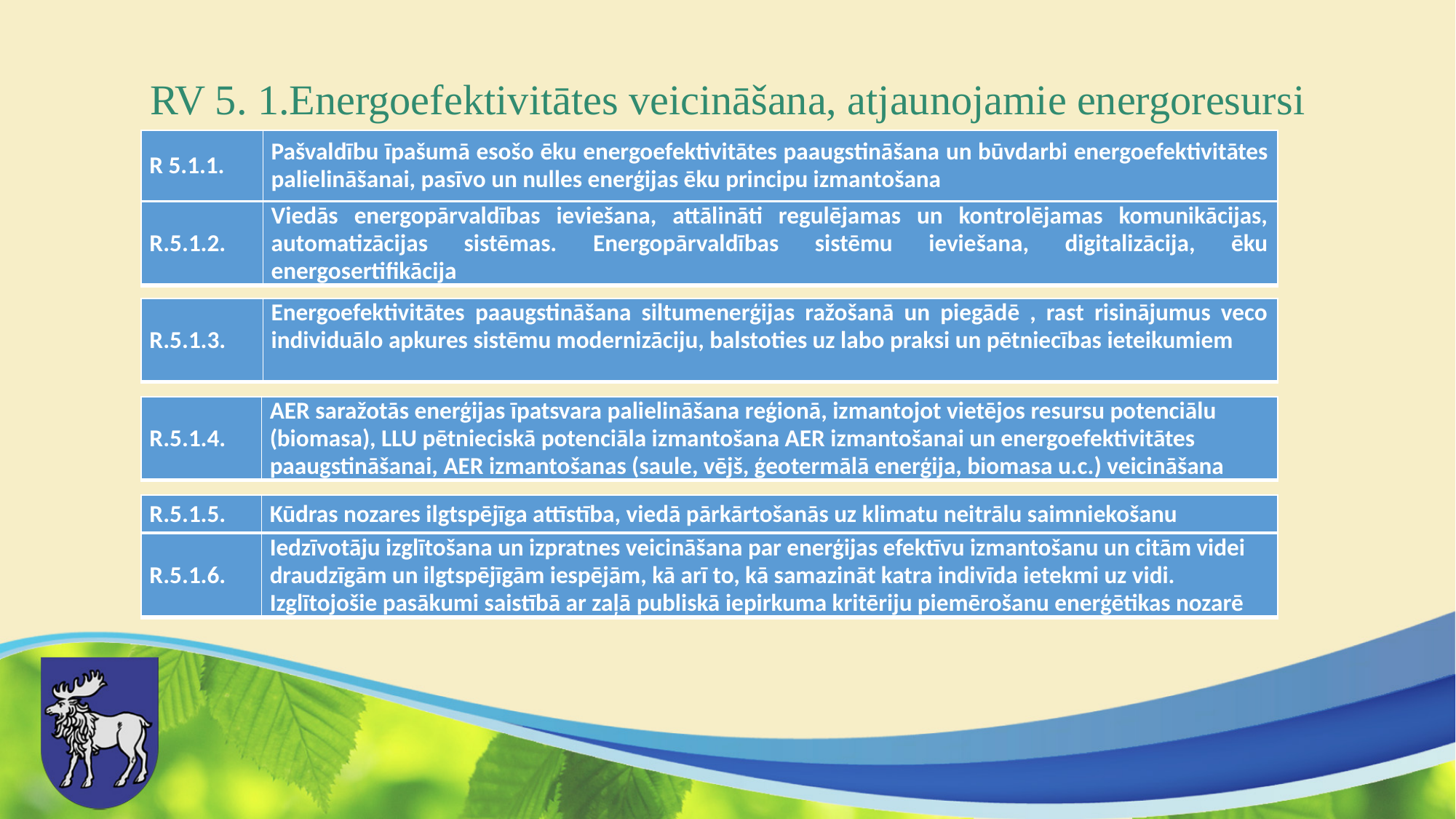

# RV 5. 1.Energoefektivitātes veicināšana, atjaunojamie energoresursi
| R 5.1.1. | Pašvaldību īpašumā esošo ēku energoefektivitātes paaugstināšana un būvdarbi energoefektivitātes palielināšanai, pasīvo un nulles enerģijas ēku principu izmantošana |
| --- | --- |
| R.5.1.2. | Viedās energopārvaldības ieviešana, attālināti regulējamas un kontrolējamas komunikācijas, automatizācijas sistēmas. Energopārvaldības sistēmu ieviešana, digitalizācija, ēku energosertifikācija |
| --- | --- |
| R.5.1.3. | Energoefektivitātes paaugstināšana siltumenerģijas ražošanā un piegādē , rast risinājumus veco individuālo apkures sistēmu modernizāciju, balstoties uz labo praksi un pētniecības ieteikumiem |
| --- | --- |
| R.5.1.4. | AER saražotās enerģijas īpatsvara palielināšana reģionā, izmantojot vietējos resursu potenciālu (biomasa), LLU pētnieciskā potenciāla izmantošana AER izmantošanai un energoefektivitātes paaugstināšanai, AER izmantošanas (saule, vējš, ģeotermālā enerģija, biomasa u.c.) veicināšana |
| --- | --- |
| R.5.1.5. | Kūdras nozares ilgtspējīga attīstība, viedā pārkārtošanās uz klimatu neitrālu saimniekošanu |
| --- | --- |
| R.5.1.6. | Iedzīvotāju izglītošana un izpratnes veicināšana par enerģijas efektīvu izmantošanu un citām videi draudzīgām un ilgtspējīgām iespējām, kā arī to, kā samazināt katra indivīda ietekmi uz vidi. Izglītojošie pasākumi saistībā ar zaļā publiskā iepirkuma kritēriju piemērošanu enerģētikas nozarē |
| --- | --- |